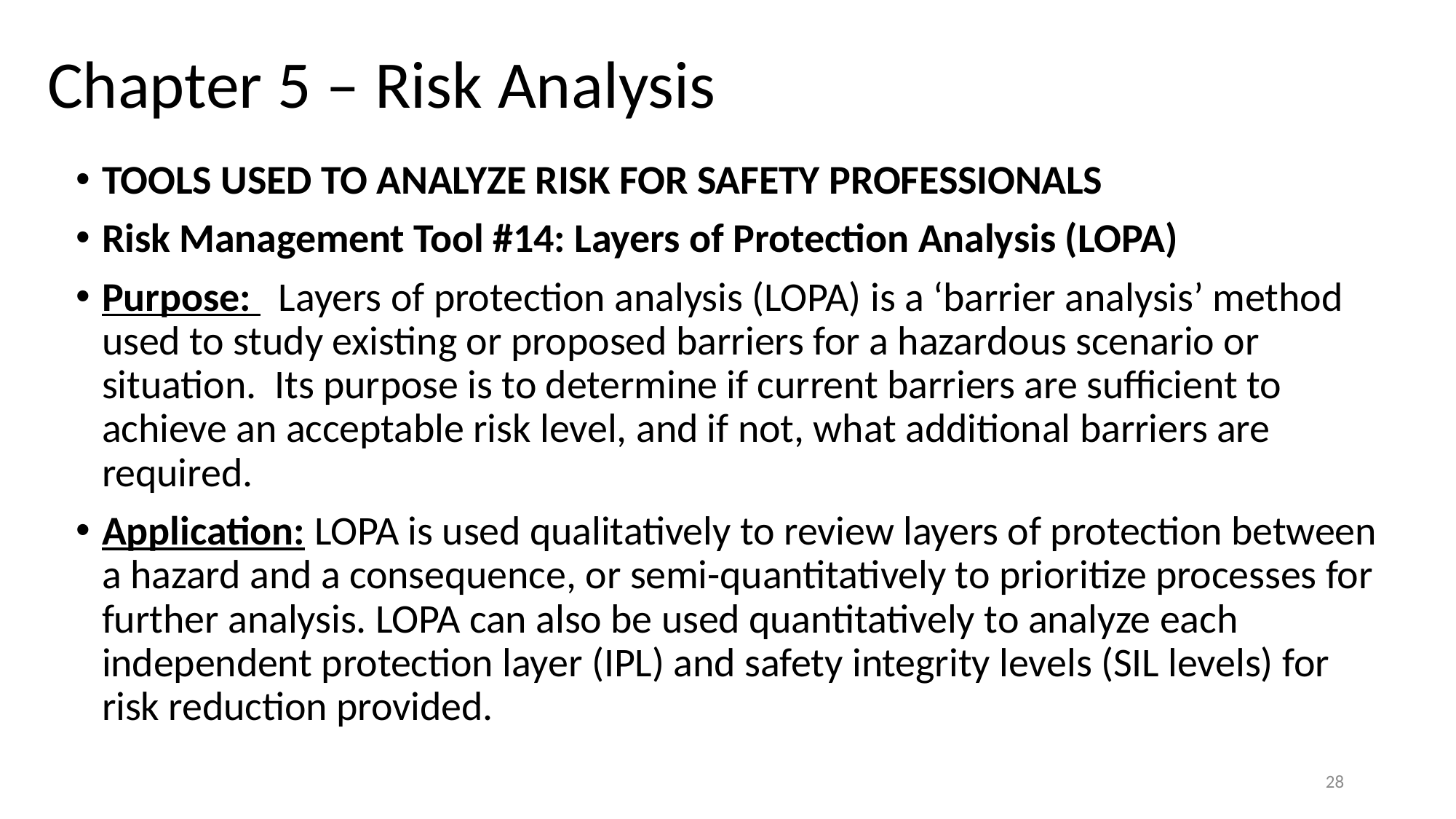

# Chapter 5 – Risk Analysis
TOOLS USED TO ANALYZE RISK FOR SAFETY PROFESSIONALS
Risk Management Tool #14: Layers of Protection Analysis (LOPA)
Purpose:   Layers of protection analysis (LOPA) is a ‘barrier analysis’ method used to study existing or proposed barriers for a hazardous scenario or situation.  Its purpose is to determine if current barriers are sufficient to achieve an acceptable risk level, and if not, what additional barriers are required.
Application: LOPA is used qualitatively to review layers of protection between a hazard and a consequence, or semi-quantitatively to prioritize processes for further analysis. LOPA can also be used quantitatively to analyze each independent protection layer (IPL) and safety integrity levels (SIL levels) for risk reduction provided.
28